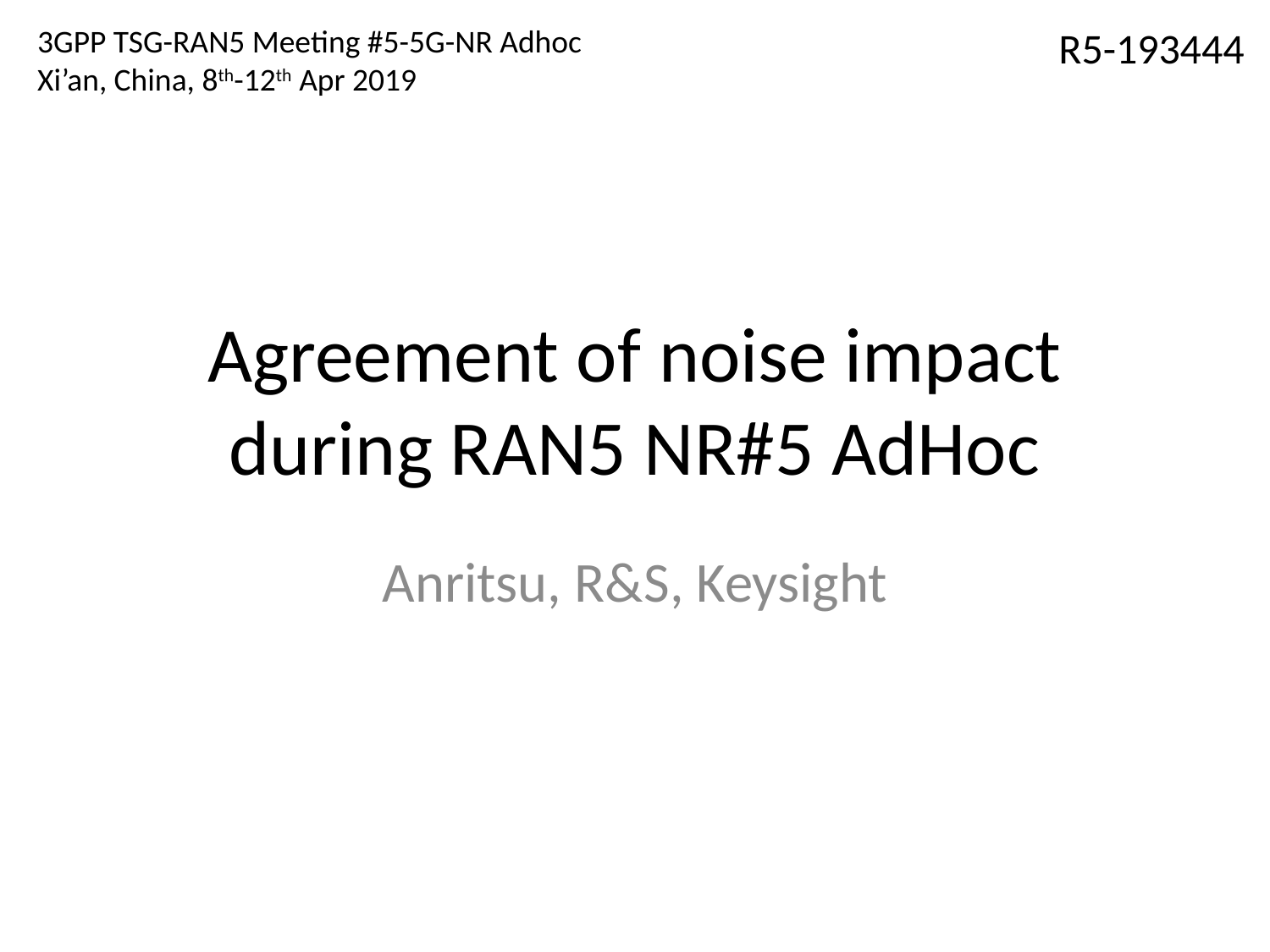

R5-193444
3GPP TSG-RAN5 Meeting #5-5G-NR Adhoc
Xi’an, China, 8th-12th Apr 2019
# Agreement of noise impact during RAN5 NR#5 AdHoc
Anritsu, R&S, Keysight